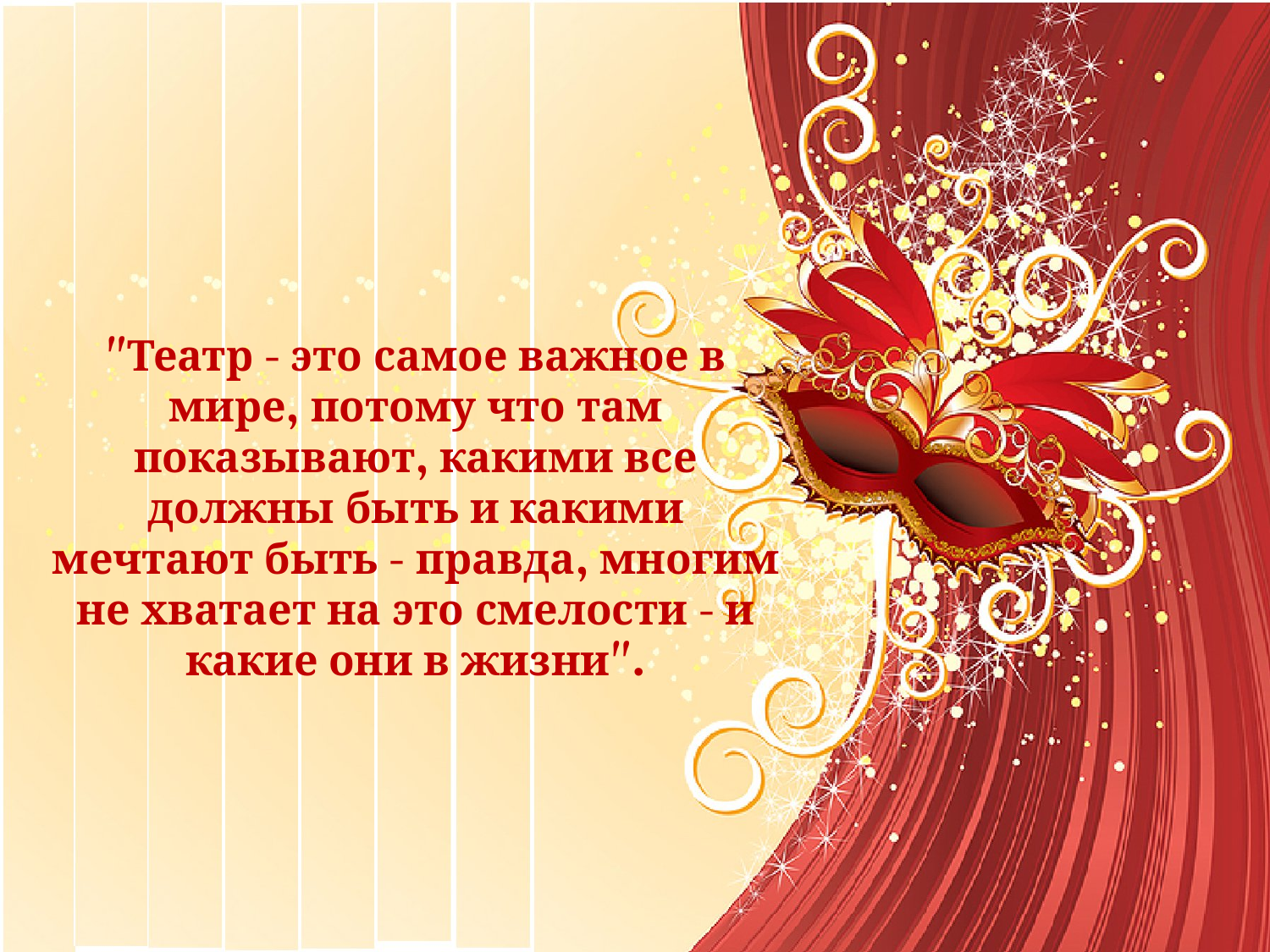

"Театр - это самое важное в мире, потому что там показывают, какими все должны быть и какими мечтают быть - правда, многим не хватает на это смелости - и какие они в жизни".